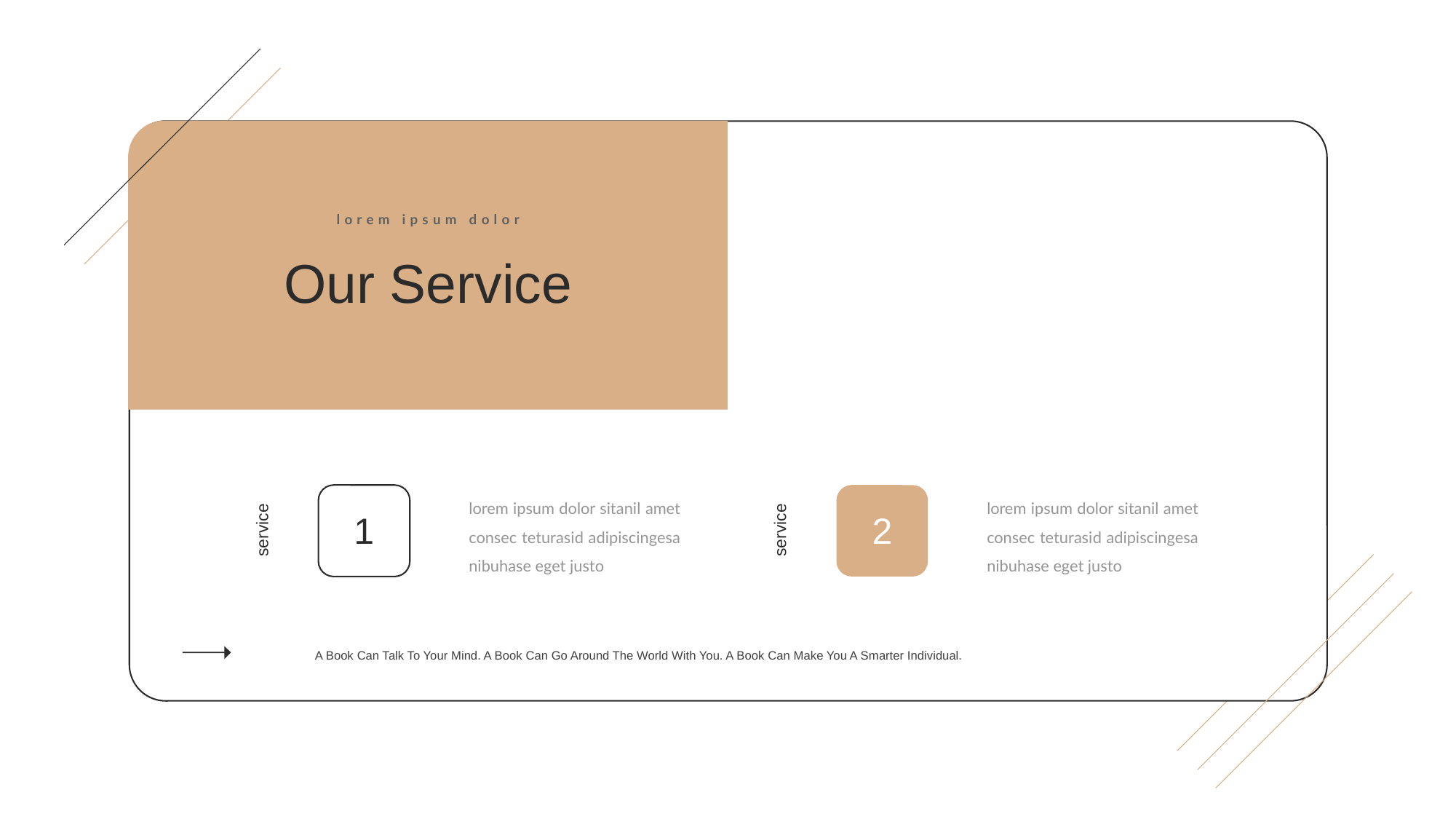

lorem ipsum dolor
Our Service
lorem ipsum dolor sitanil amet consec teturasid adipiscingesa nibuhase eget justo

1
service
lorem ipsum dolor sitanil amet consec teturasid adipiscingesa nibuhase eget justo

2
service
A Book Can Talk To Your Mind. A Book Can Go Around The World With You. A Book Can Make You A Smarter Individual.